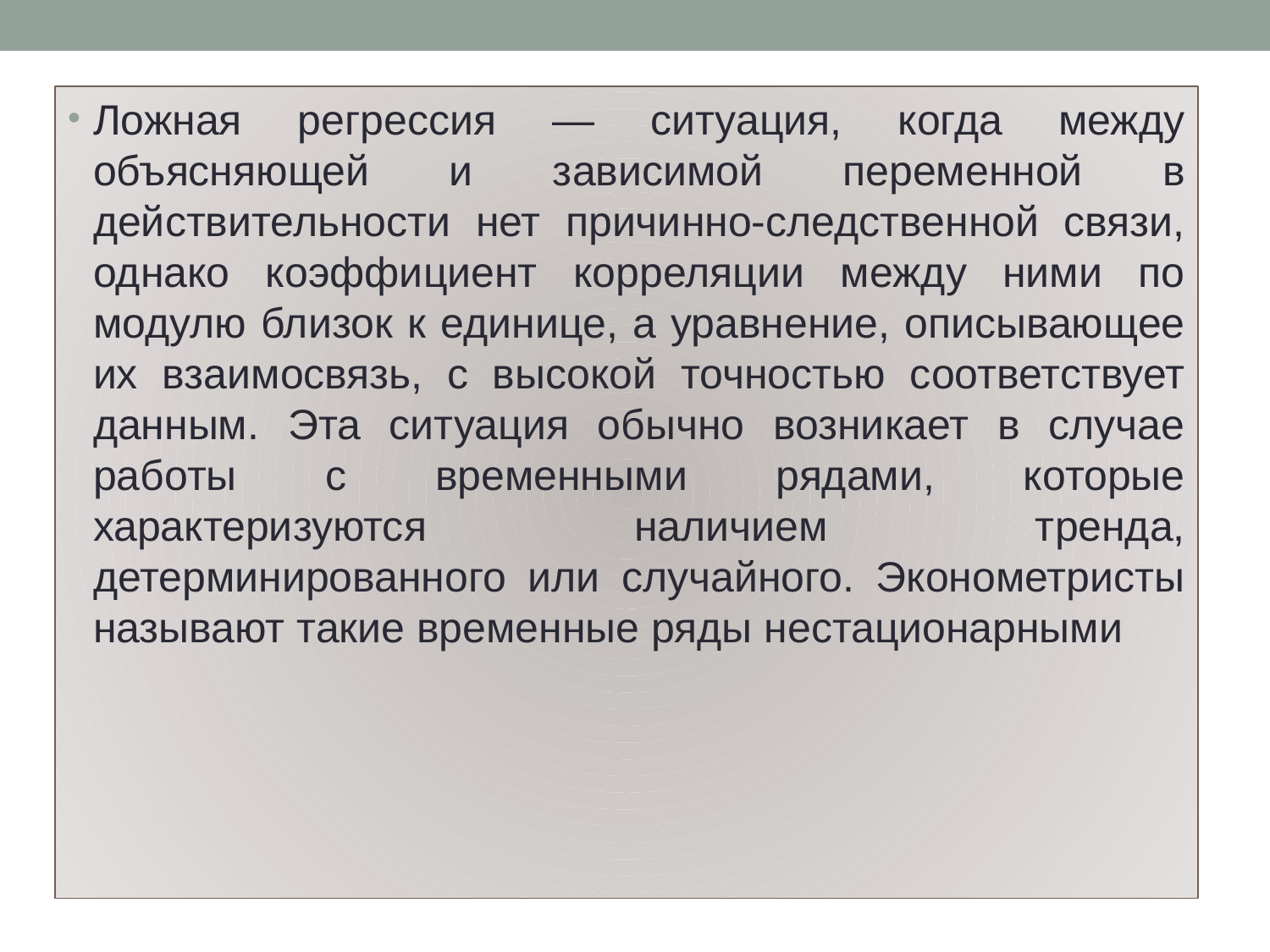

# Ложная регрессия — ситуация, когда между объясняющей и зависимой переменной в действительности нет причинно-следственной связи, однако коэффициент корреляции между ними по модулю близок к единице, а уравнение, описывающее их взаимосвязь, с высокой точностью соответствует данным. Эта ситуация обычно возникает в случае работы с временными рядами, которые характеризуются наличием тренда, детерминированного или случайного. Эконометристы называют такие временные ряды нестационарными